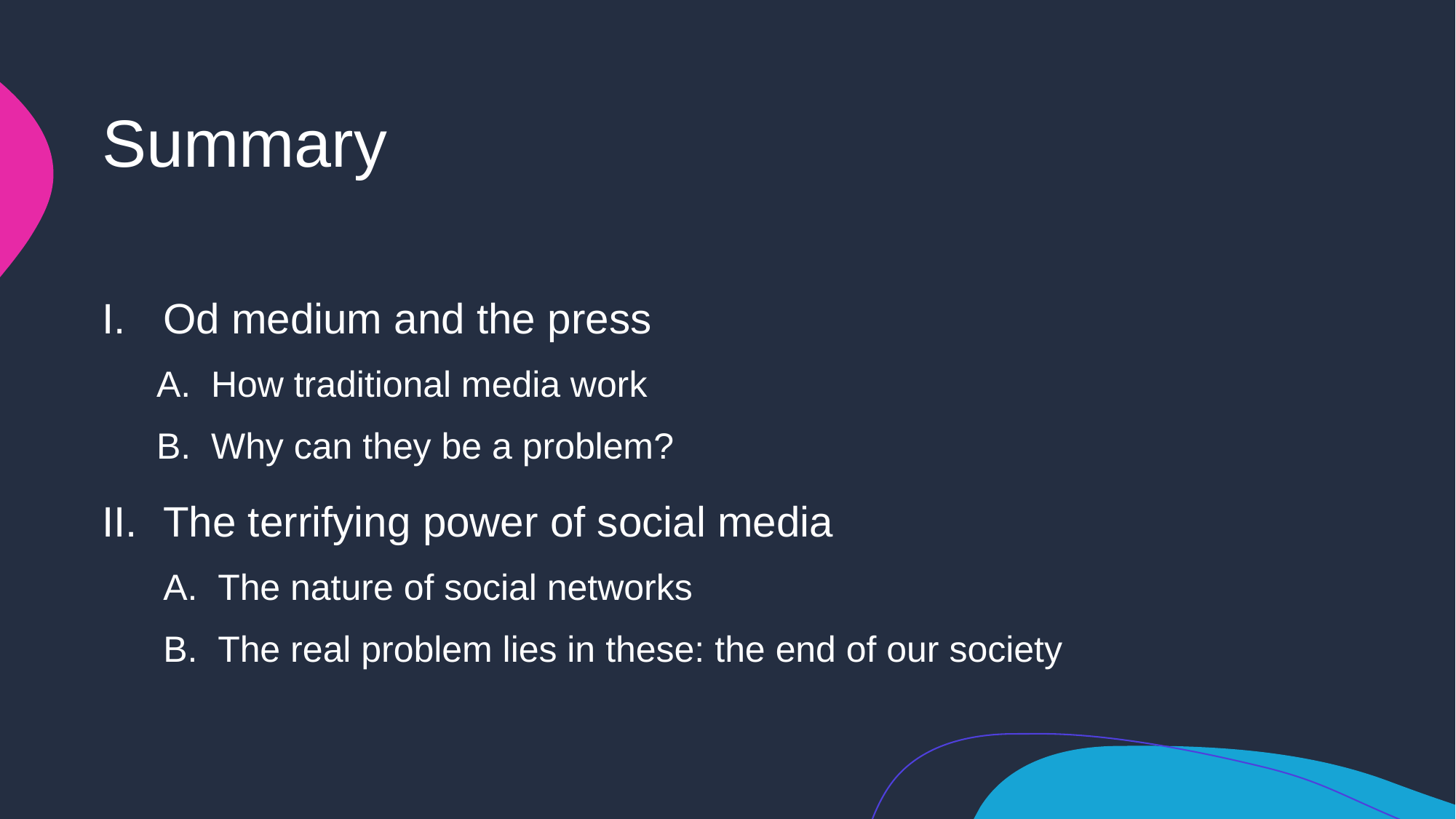

# Summary
Od medium and the press
How traditional media work
Why can they be a problem?
The terrifying power of social media
The nature of social networks
The real problem lies in these: the end of our society